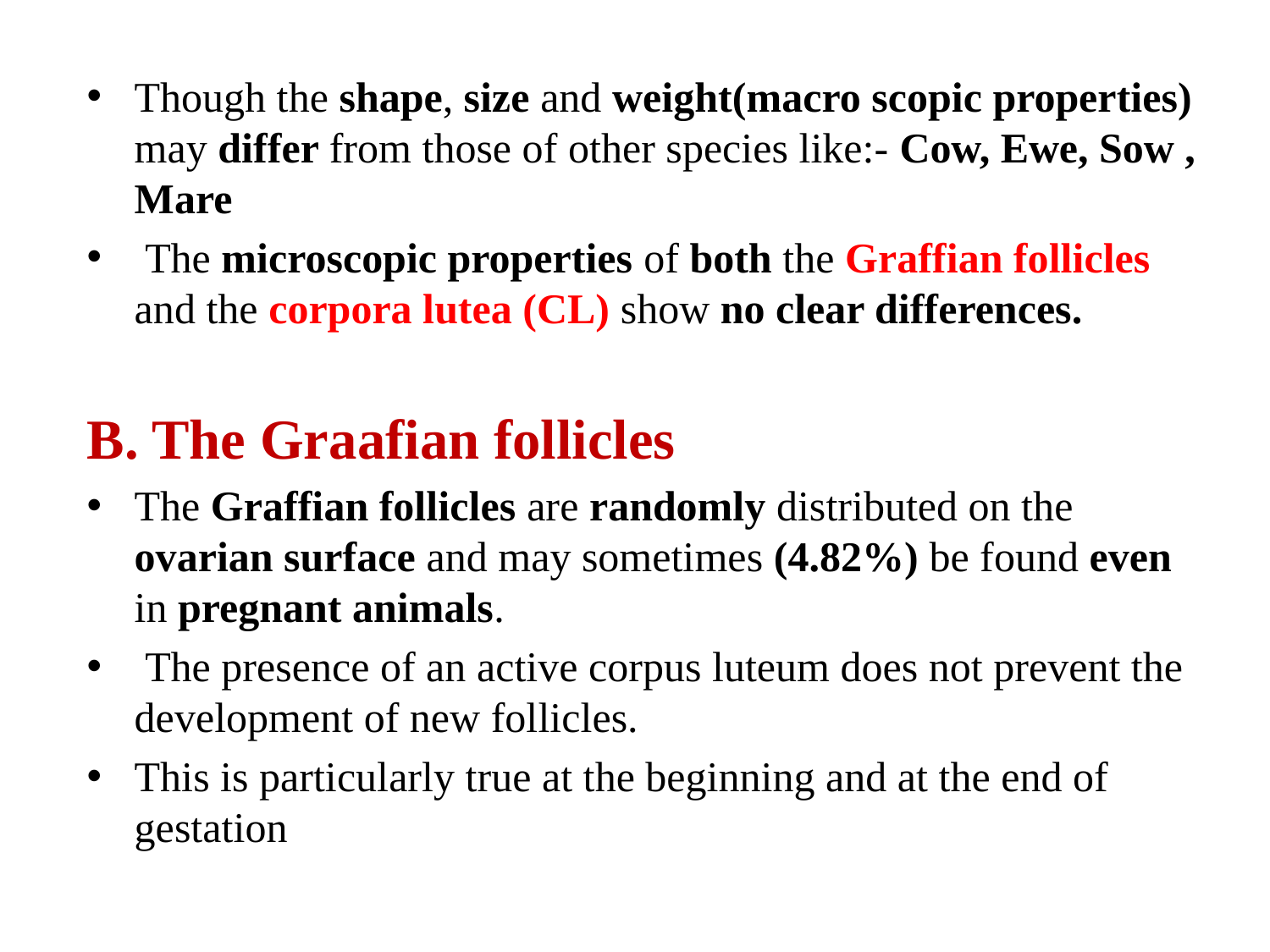

Though the shape, size and weight(macro scopic properties) may differ from those of other species like:- Cow, Ewe, Sow , Mare
 The microscopic properties of both the Graffian follicles and the corpora lutea (CL) show no clear differences.

B. The Graafian follicles
The Graffian follicles are randomly distributed on the ovarian surface and may sometimes (4.82%) be found even in pregnant animals.
 The presence of an active corpus luteum does not prevent the development of new follicles.
This is particularly true at the beginning and at the end of gestation